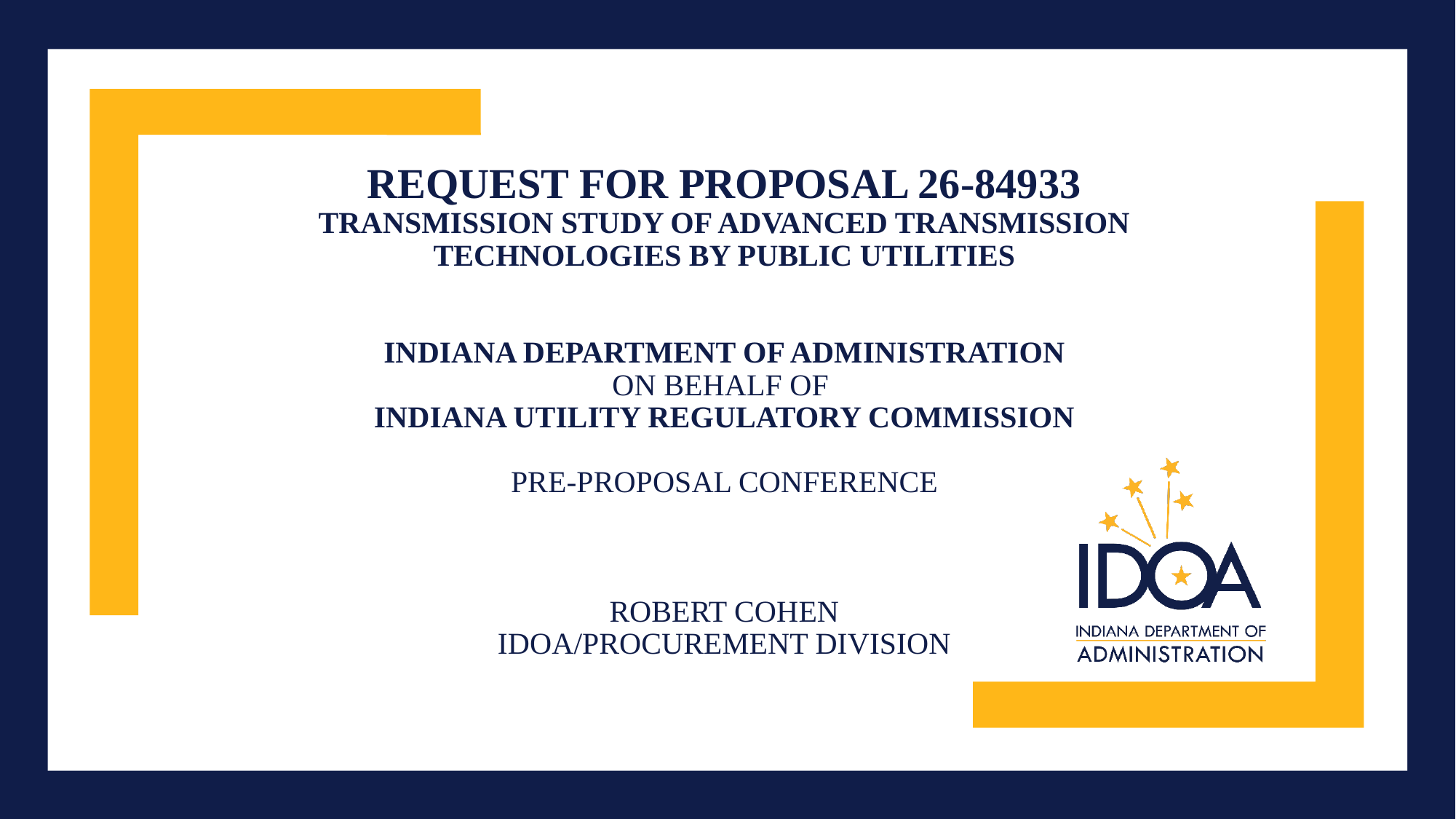

# Request for Proposal 26-84933 Transmission Study of Advanced Transmission Technologies by Public Utilities Indiana Department of Administration On Behalf Of Indiana Utility Regulatory Commission Pre-Proposal Conference Robert Cohen IDOA/Procurement Division